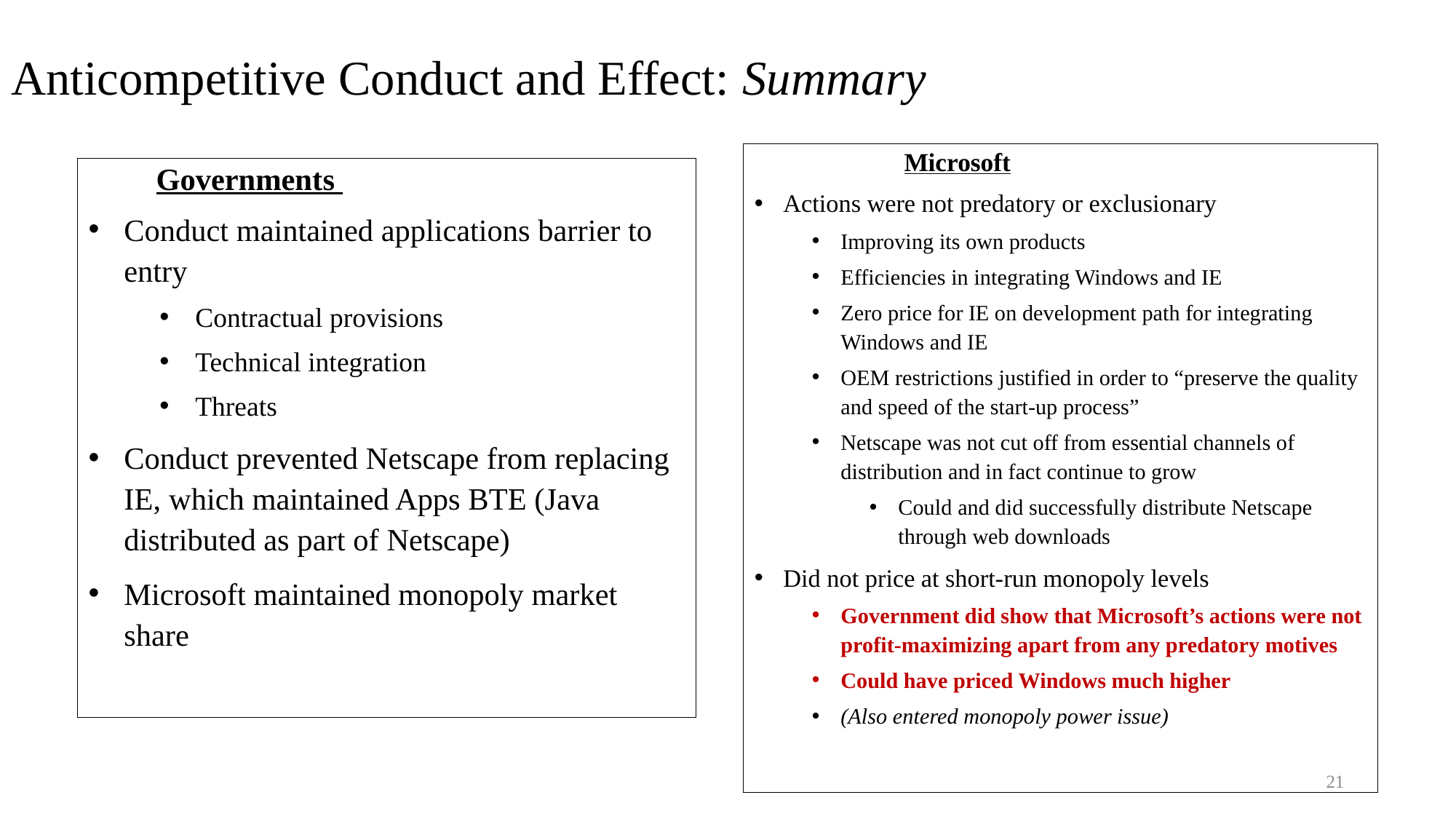

# Anticompetitive Conduct and Effect: Summary
	                  Microsoft
Actions were not predatory or exclusionary
Improving its own products
Efficiencies in integrating Windows and IE
Zero price for IE on development path for integrating Windows and IE
OEM restrictions justified in order to “preserve the quality and speed of the start-up process”
Netscape was not cut off from essential channels of distribution and in fact continue to grow
Could and did successfully distribute Netscape through web downloads
Did not price at short-run monopoly levels
Government did show that Microsoft’s actions were not profit-maximizing apart from any predatory motives
Could have priced Windows much higher
(Also entered monopoly power issue)

		Governments
Conduct maintained applications barrier to entry
Contractual provisions
Technical integration
Threats
Conduct prevented Netscape from replacing IE, which maintained Apps BTE (Java distributed as part of Netscape)
Microsoft maintained monopoly market share

21